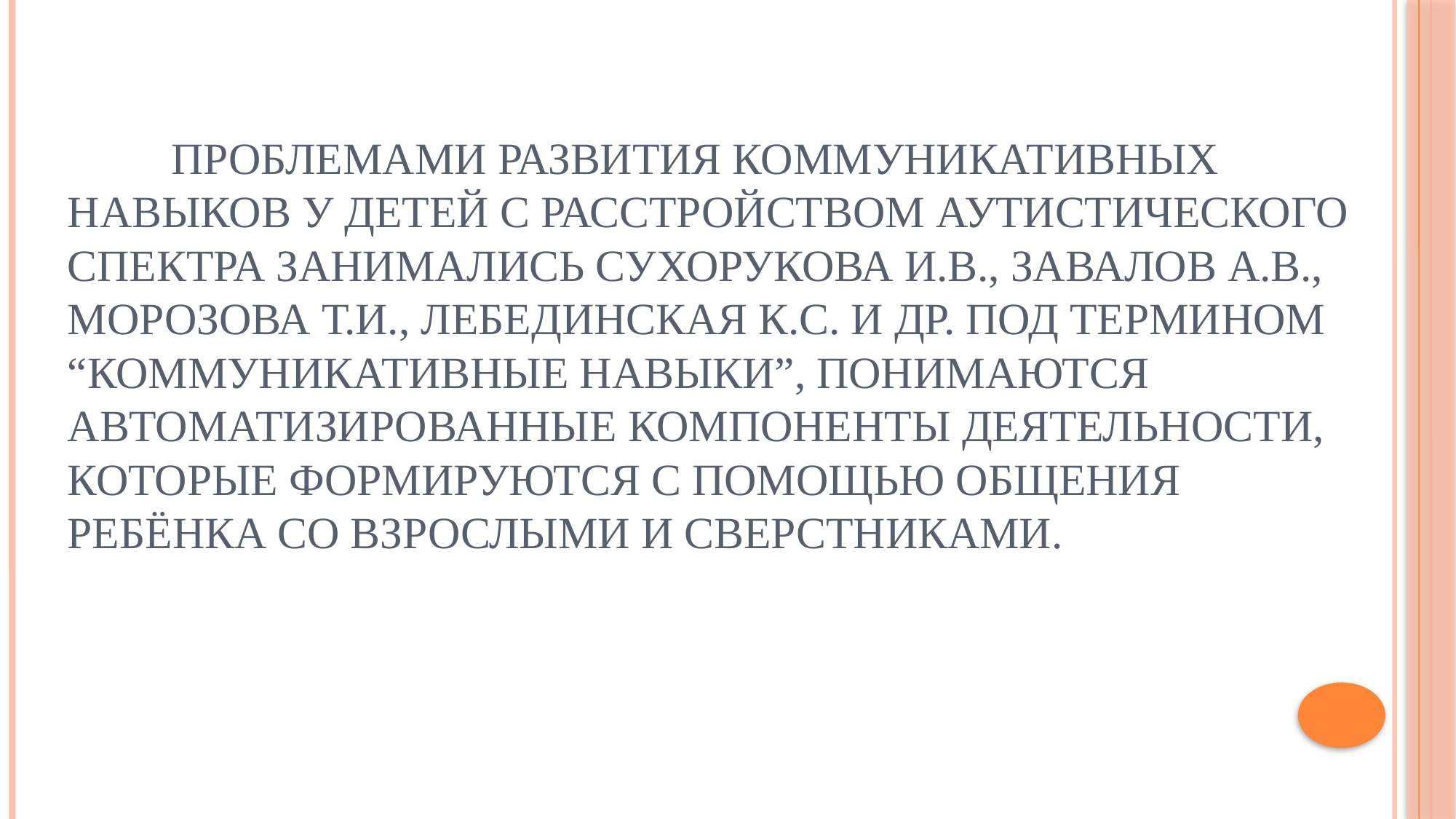

# Проблемами развития коммуникативных навыков у детей с расстройством аутистического спектра занимались Сухорукова И.В., Завалов А.В., Морозова Т.И., Лебединская К.С. и др. Под термином “коммуникативные навыки”, понимаются автоматизированные компоненты деятельности, которые формируются с помощью общения ребёнка со взрослыми и сверстниками.